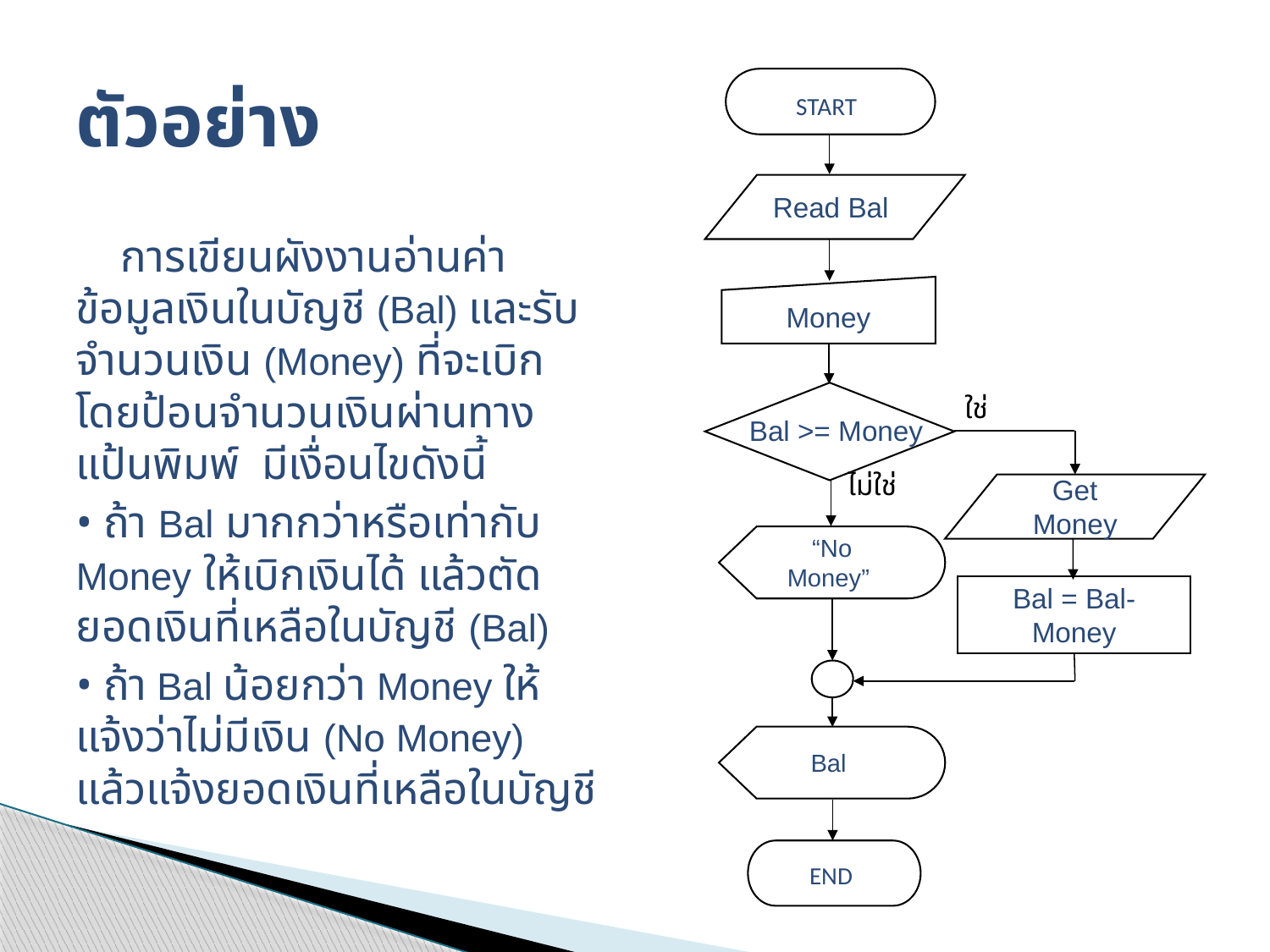

# ตัวอย่าง
START

Read Bal

ใช่
Bal >= Money
ไม่ใช่
Get Money
Bal = Bal-Money

END
Money
“No Money”
Bal
    การเขียนผังงานอ่านค่าข้อมูลเงินในบัญชี (Bal) และรับจำนวนเงิน (Money) ที่จะเบิกโดยป้อนจำนวนเงินผ่านทางแป้นพิมพ์  มีเงื่อนไขดังนี้
• ถ้า Bal มากกว่าหรือเท่ากับ Money ให้เบิกเงินได้ แล้วตัดยอดเงินที่เหลือในบัญชี (Bal)
• ถ้า Bal น้อยกว่า Money ให้แจ้งว่าไม่มีเงิน (No Money) แล้วแจ้งยอดเงินที่เหลือในบัญชี